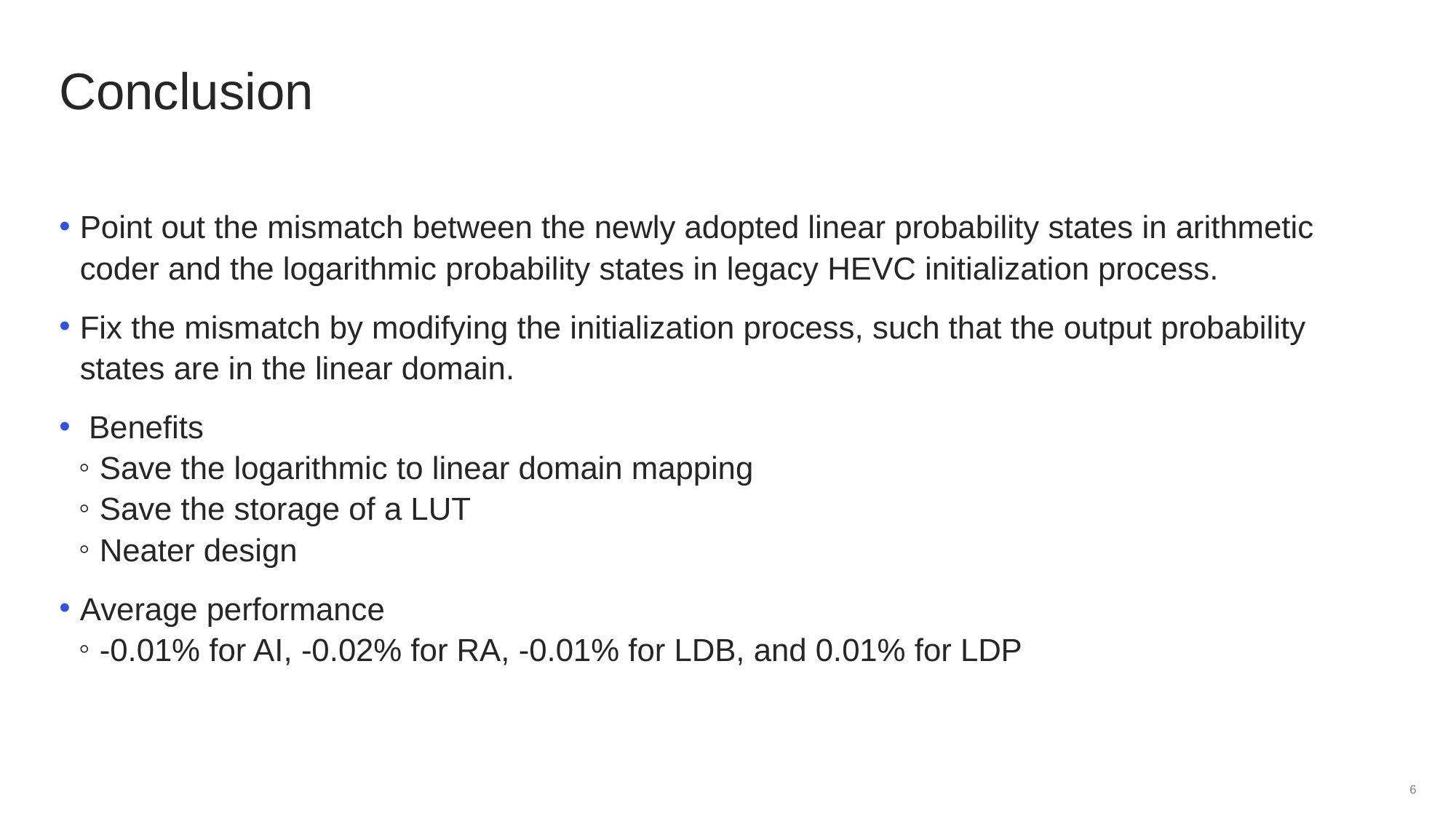

# Conclusion
Point out the mismatch between the newly adopted linear probability states in arithmetic coder and the logarithmic probability states in legacy HEVC initialization process.
Fix the mismatch by modifying the initialization process, such that the output probability states are in the linear domain.
 Benefits
Save the logarithmic to linear domain mapping
Save the storage of a LUT
Neater design
Average performance
-0.01% for AI, -0.02% for RA, -0.01% for LDB, and 0.01% for LDP